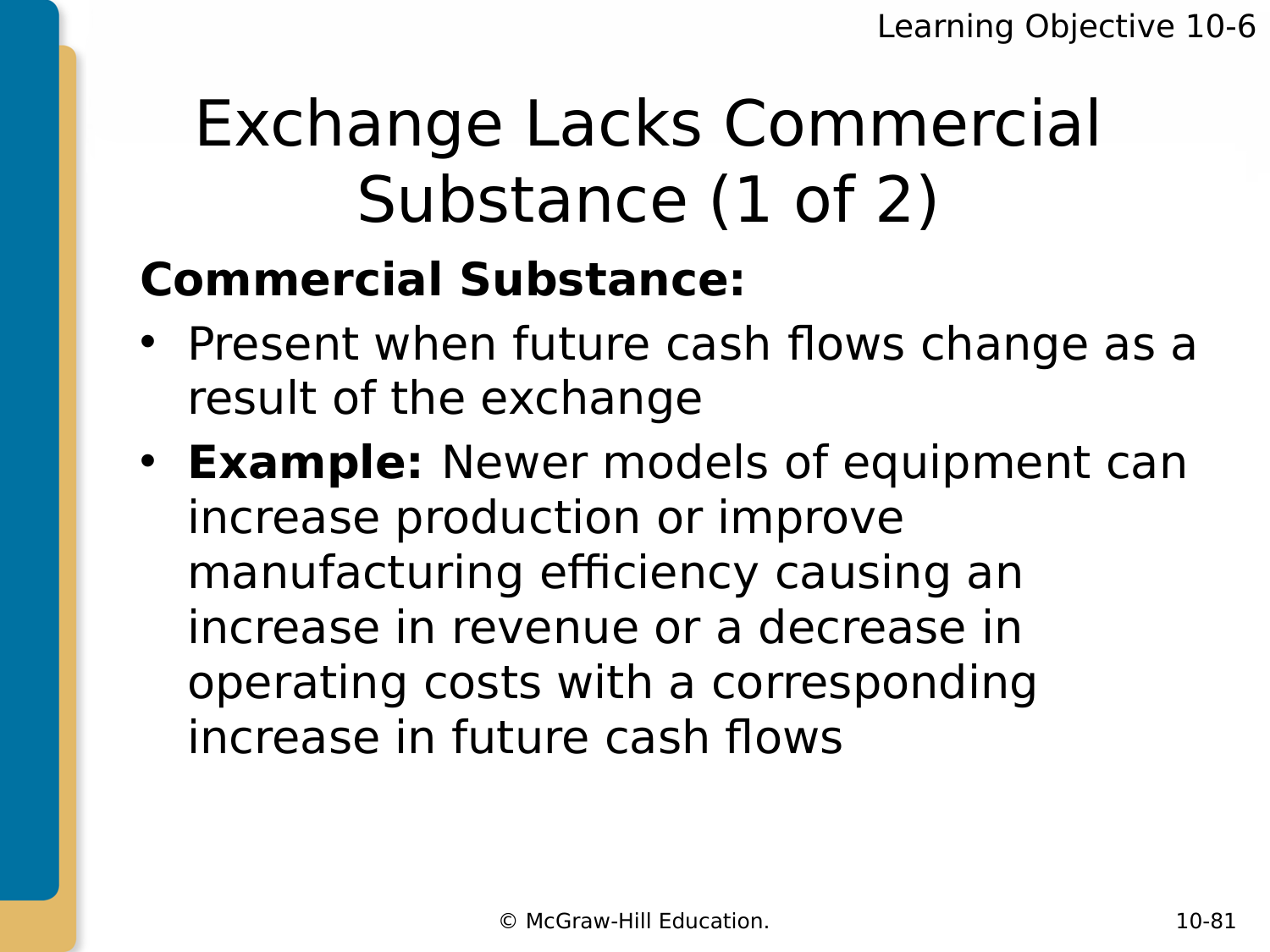

Learning Objective 10-6
# Exchange Lacks Commercial Substance (1 of 2)
Commercial Substance:
Present when future cash flows change as a result of the exchange
Example: Newer models of equipment can increase production or improve manufacturing efficiency causing an increase in revenue or a decrease in operating costs with a corresponding increase in future cash flows